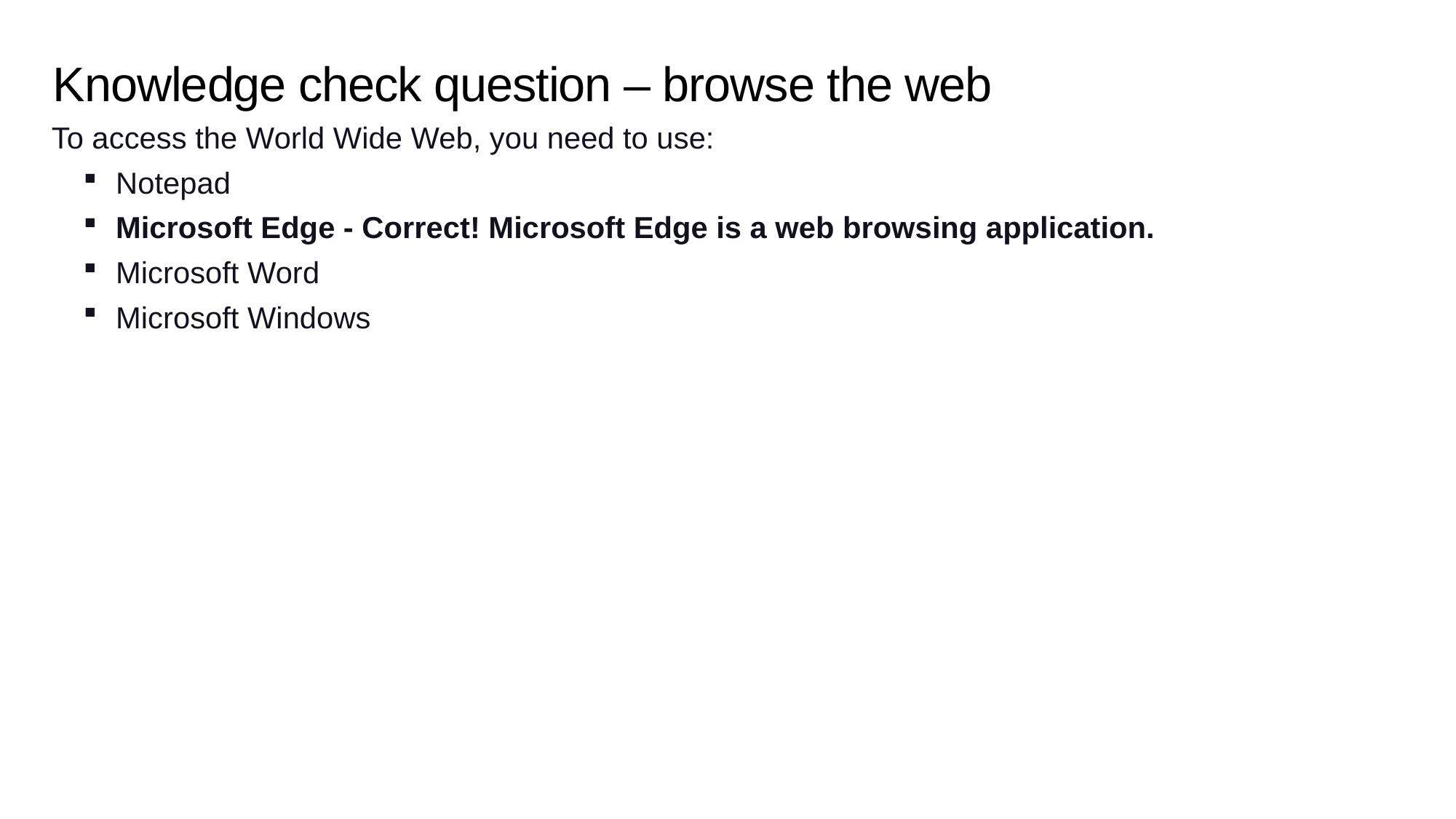

# Knowledge check question – browse the web
To access the World Wide Web, you need to use:
Notepad
Microsoft Edge - Correct! Microsoft Edge is a web browsing application.
Microsoft Word
Microsoft Windows